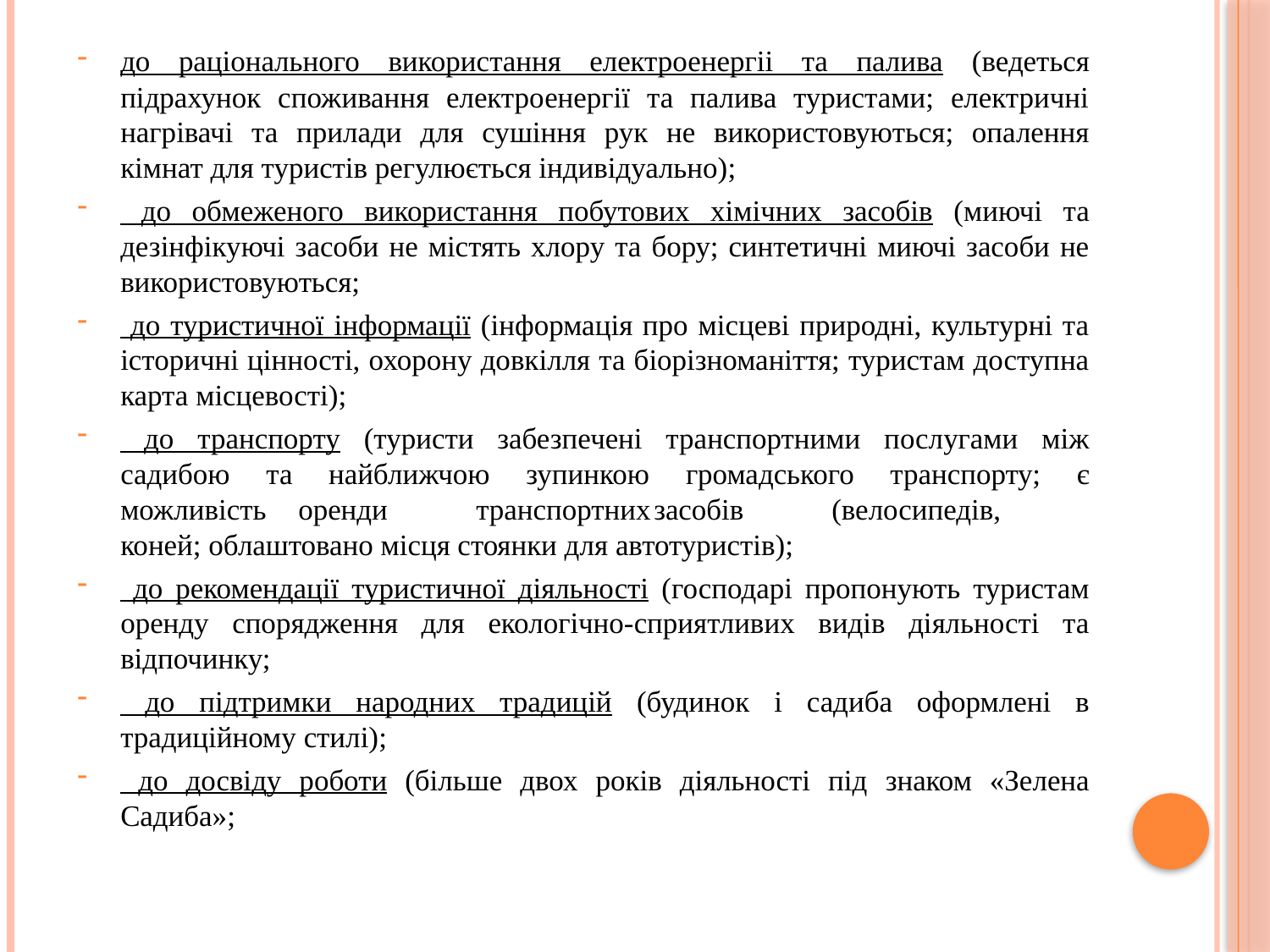

до раціонального використання електроенергіі та палива (ведеться підрахунок споживання електроенергії та палива туристами; електричні нагрівачі та прилади для сушіння рук не використовуються; опалення кімнат для туристів регулюється індивідуально);
 до обмеженого використання побутових хімічних засобів (миючі та дезінфікуючі засоби не містять хлору та бору; синтетичні миючі засоби не використовуються;
 до туристичної інформації (інформація про місцеві природні, культурні та історичні цінності, охорону довкілля та біорізноманіття; туристам доступна карта місцевості);
 до транспорту (туристи забезпечені транспортними послугами між садибою та найближчою зупинкою громадського транспорту; є можливість	оренди	транспортних	засобів	(велосипедів,	коней; облаштовано місця стоянки для автотуристів);
 до рекомендації туристичної діяльності (господарі пропонують туристам оренду спорядження для екологічно-сприятливих видів діяльності та відпочинку;
 до підтримки народних традицій (будинок і садиба оформлені в традиційному стилі);
 до досвіду роботи (більше двох років діяльності під знаком «Зелена Садиба»;